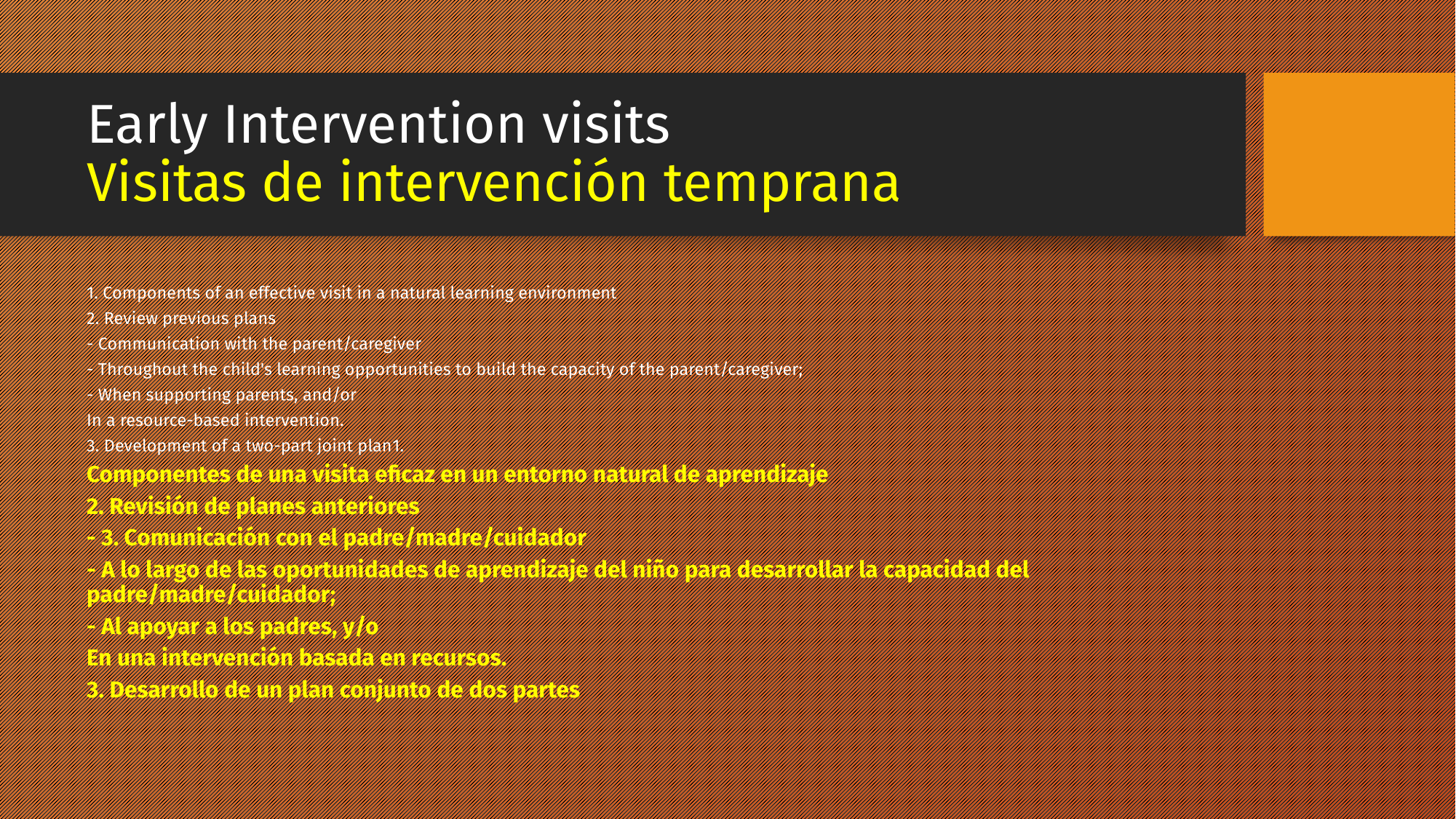

# Early Intervention visits Visitas de intervención temprana
1. Components of an effective visit in a natural learning environment
2. Review previous plans
- Communication with the parent/caregiver
- Throughout the child's learning opportunities to build the capacity of the parent/caregiver;
- When supporting parents, and/or
In a resource-based intervention.
3. Development of a two-part joint plan1.
Componentes de una visita eficaz en un entorno natural de aprendizaje
2. Revisión de planes anteriores
- 3. Comunicación con el padre/madre/cuidador
- A lo largo de las oportunidades de aprendizaje del niño para desarrollar la capacidad del padre/madre/cuidador;
- Al apoyar a los padres, y/o
En una intervención basada en recursos.
3. Desarrollo de un plan conjunto de dos partes